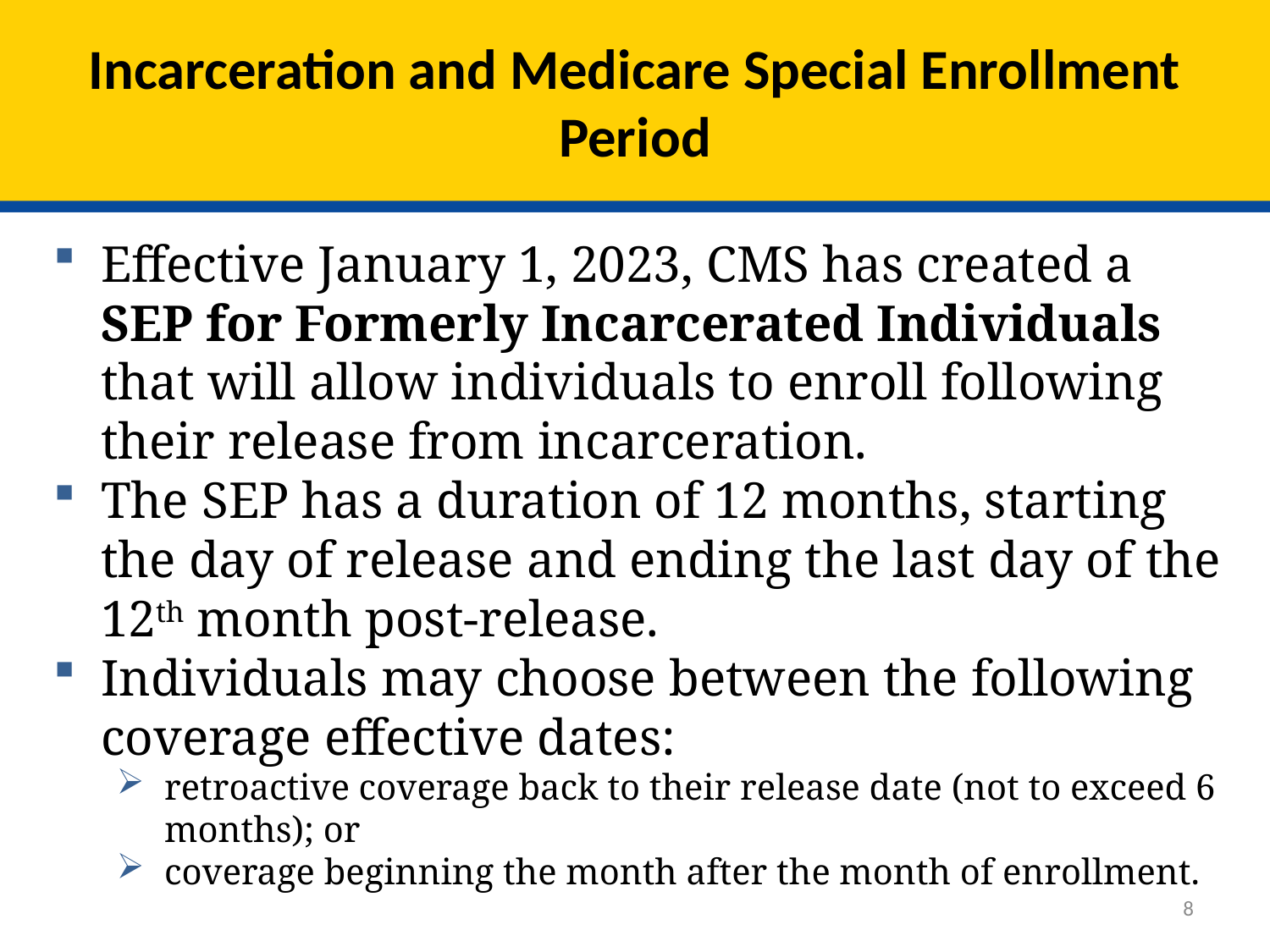

# Incarceration and Medicare Special Enrollment Period
Effective January 1, 2023, CMS has created a SEP for Formerly Incarcerated Individuals that will allow individuals to enroll following their release from incarceration.
The SEP has a duration of 12 months, starting the day of release and ending the last day of the 12th month post-release.
Individuals may choose between the following coverage effective dates:
retroactive coverage back to their release date (not to exceed 6 months); or
coverage beginning the month after the month of enrollment.

8